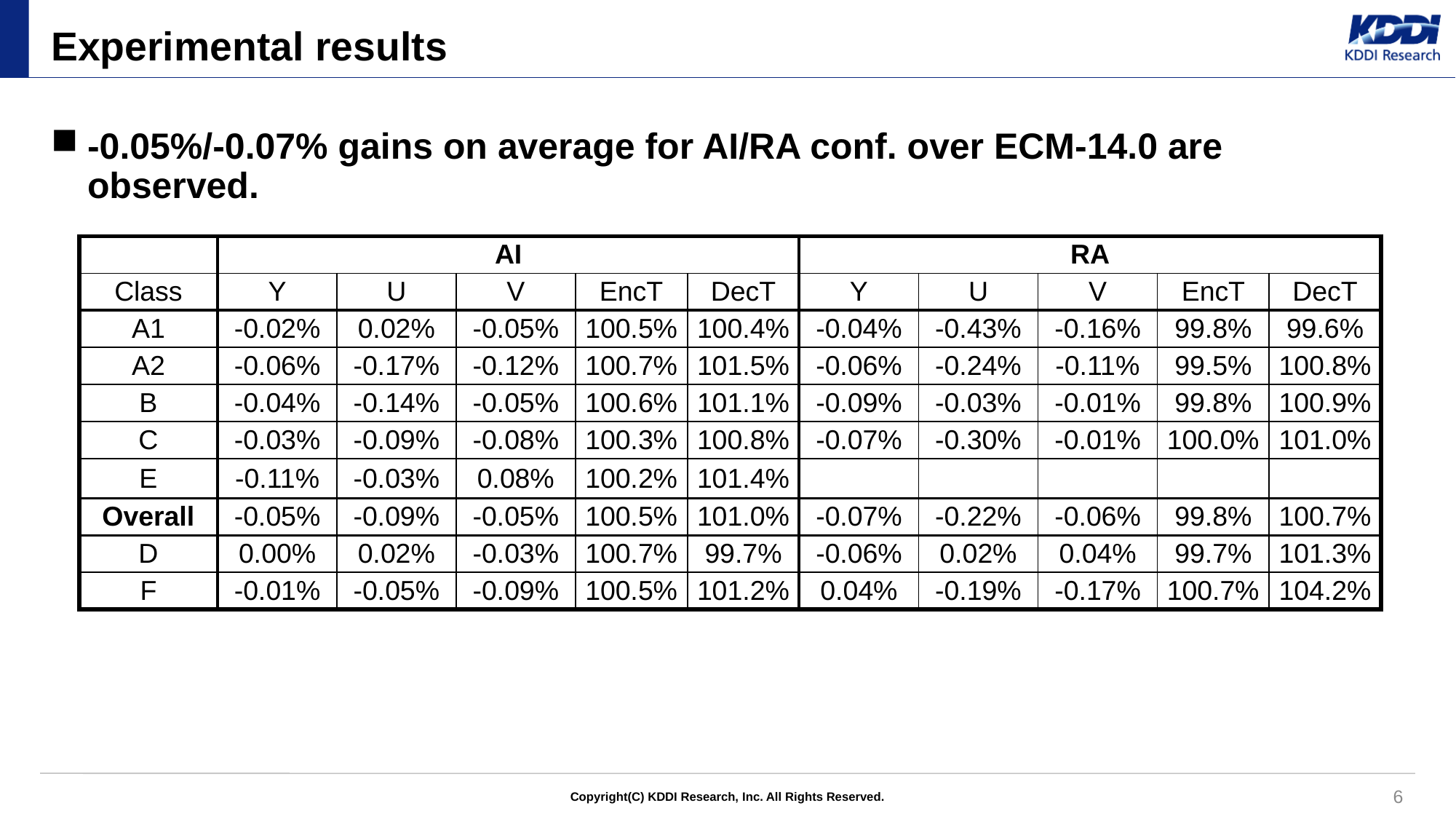

# Experimental results
-0.05%/-0.07% gains on average for AI/RA conf. over ECM-14.0 are observed.

|  | AI |  | RA |  |  | RA |  | LB |  |  |
| --- | --- | --- | --- | --- | --- | --- | --- | --- | --- | --- |
| Class | Y | U | V | EncT | DecT | Y | U | V | EncT | DecT |
| A1 | -0.02% | 0.02% | -0.05% | 100.5% | 100.4% | -0.04% | -0.43% | -0.16% | 99.8% | 99.6% |
| A2 | -0.06% | -0.17% | -0.12% | 100.7% | 101.5% | -0.06% | -0.24% | -0.11% | 99.5% | 100.8% |
| B | -0.04% | -0.14% | -0.05% | 100.6% | 101.1% | -0.09% | -0.03% | -0.01% | 99.8% | 100.9% |
| C | -0.03% | -0.09% | -0.08% | 100.3% | 100.8% | -0.07% | -0.30% | -0.01% | 100.0% | 101.0% |
| E | -0.11% | -0.03% | 0.08% | 100.2% | 101.4% |  |  |  |  |  |
| Overall | -0.05% | -0.09% | -0.05% | 100.5% | 101.0% | -0.07% | -0.22% | -0.06% | 99.8% | 100.7% |
| D | 0.00% | 0.02% | -0.03% | 100.7% | 99.7% | -0.06% | 0.02% | 0.04% | 99.7% | 101.3% |
| F | -0.01% | -0.05% | -0.09% | 100.5% | 101.2% | 0.04% | -0.19% | -0.17% | 100.7% | 104.2% |
6